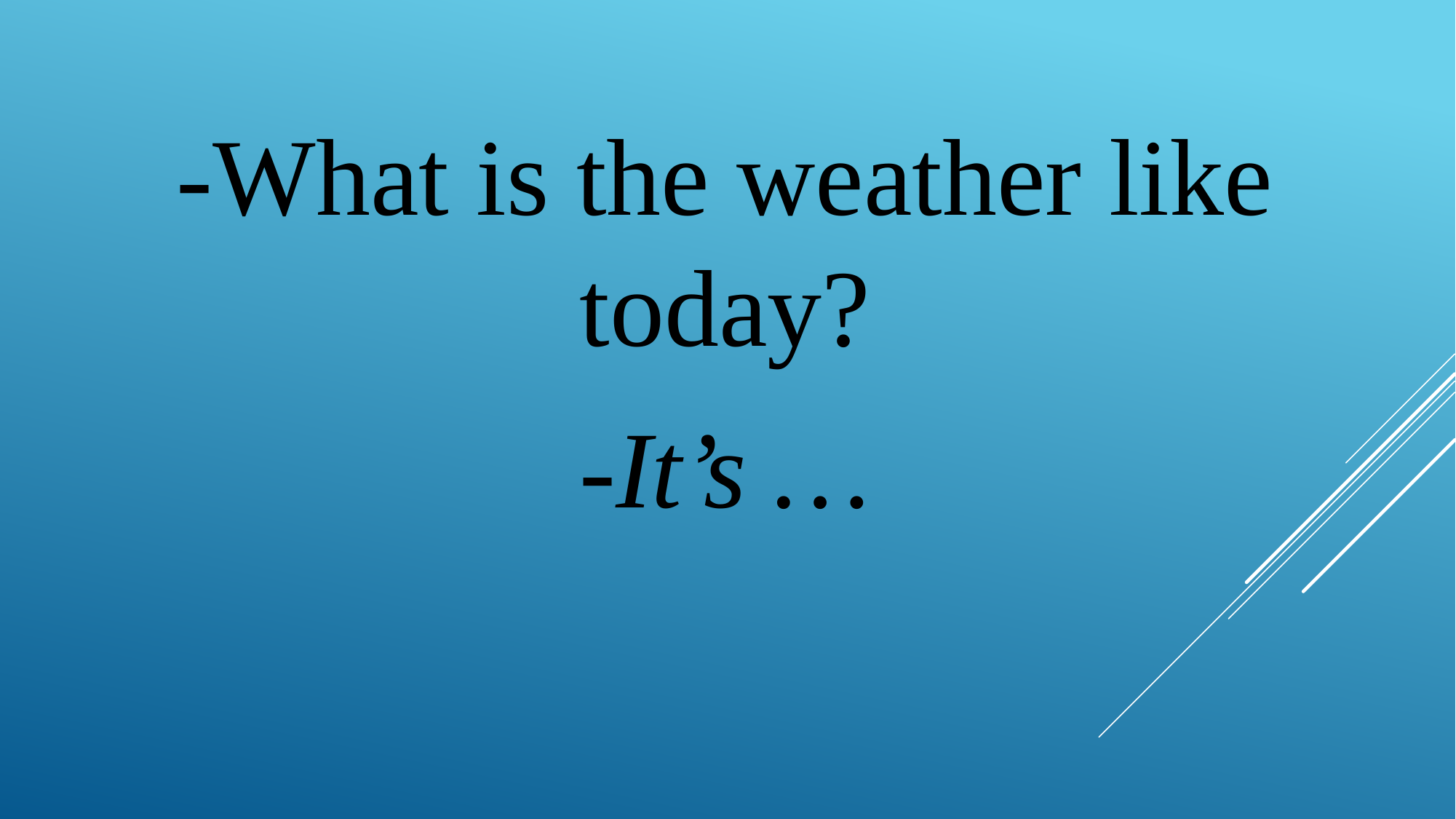

-What is the weather like today?
-It’s …

#